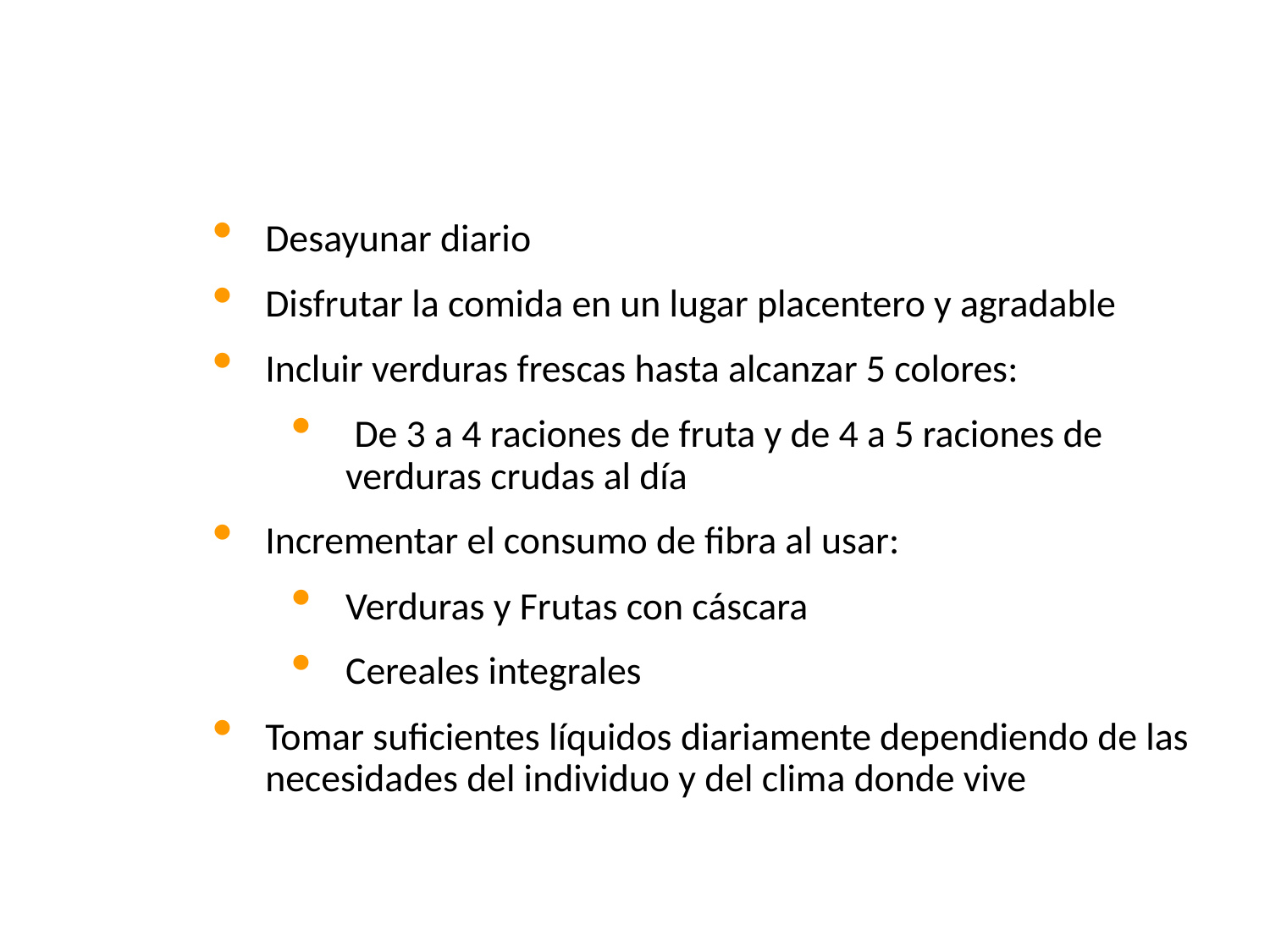

Metas sencillas para todos
Desayunar diario
Disfrutar la comida en un lugar placentero y agradable
Incluir verduras frescas hasta alcanzar 5 colores:
 De 3 a 4 raciones de fruta y de 4 a 5 raciones de verduras crudas al día
Incrementar el consumo de fibra al usar:
Verduras y Frutas con cáscara
Cereales integrales
Tomar suficientes líquidos diariamente dependiendo de las necesidades del individuo y del clima donde vive